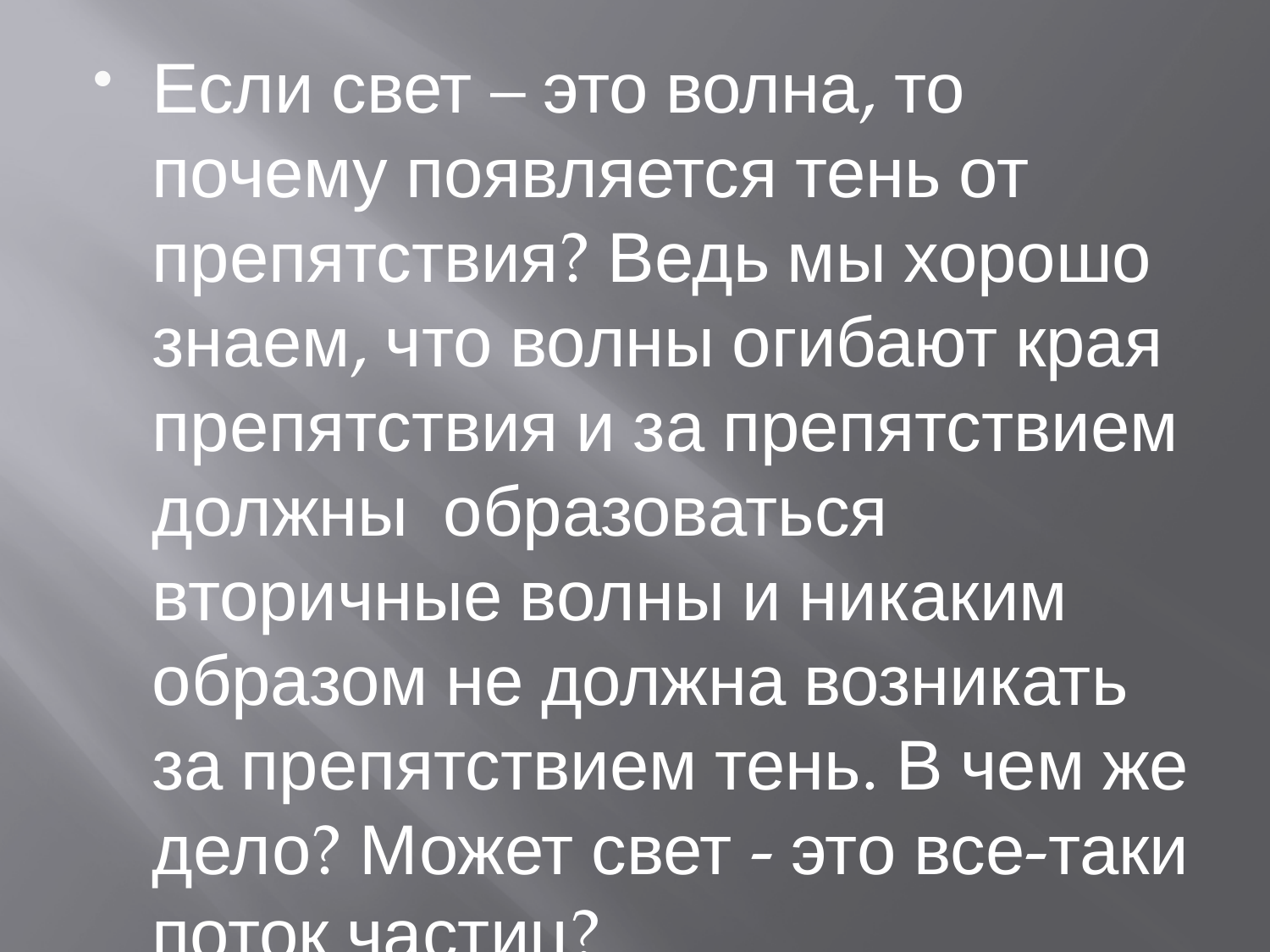

Если свет – это волна, то почему появляется тень от препятствия? Ведь мы хорошо знаем, что волны огибают края препятствия и за препятствием должны  образоваться вторичные волны и никаким образом не должна возникать за препятствием тень. В чем же дело? Может свет - это все-таки поток частиц?
#